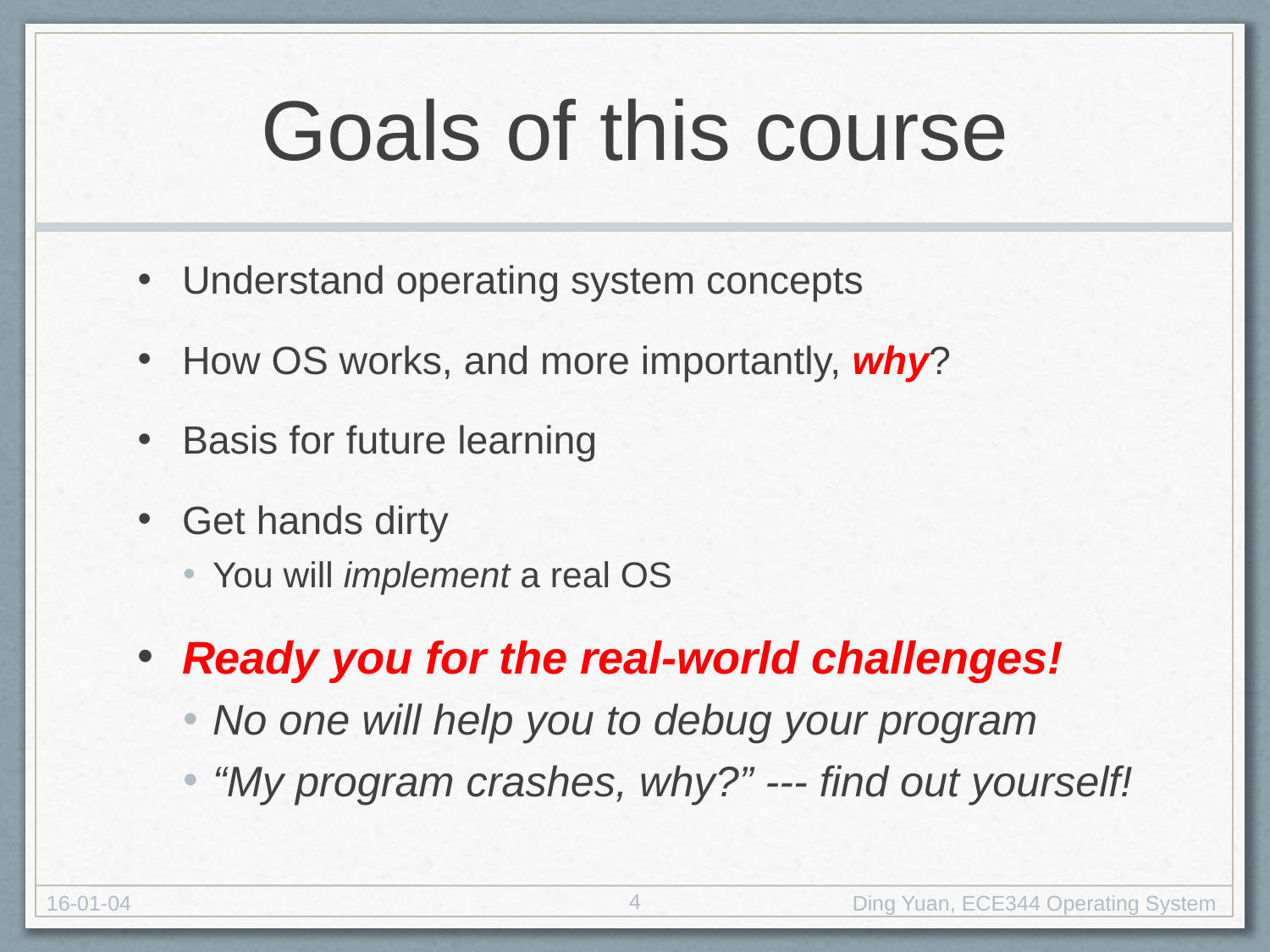

# Goals of this course
Understand operating system concepts
How OS works, and more importantly, why?
Basis for future learning
Get hands dirty
You will implement a real OS
Ready you for the real-world challenges!
No one will help you to debug your program
“My program crashes, why?” --- find out yourself!

4
16-01-04
Ding Yuan, ECE344 Operating System